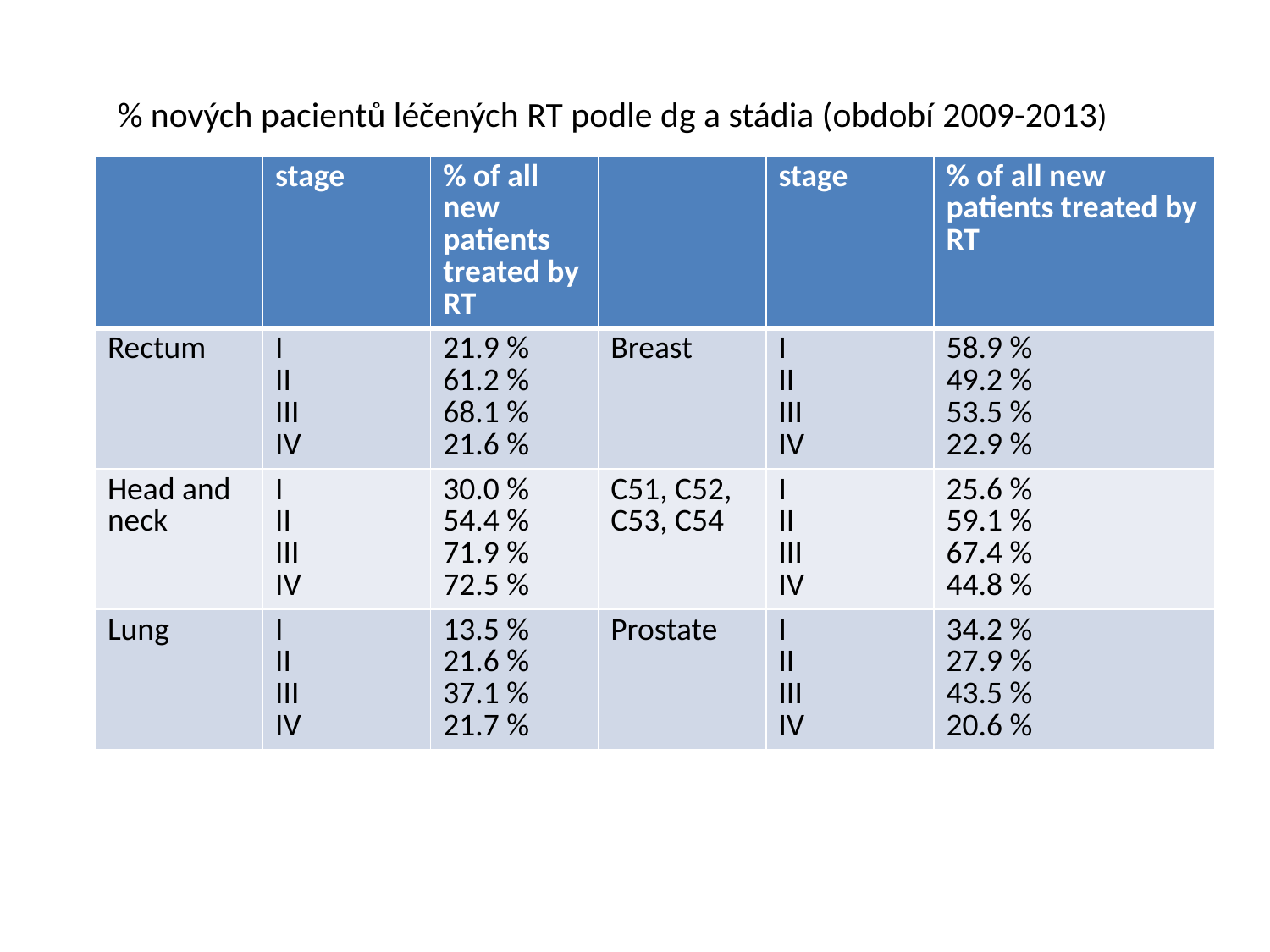

% nových pacientů léčených RT podle dg a stádia (období 2009-2013)
|  | stage | % of all new patients treated by RT |  | stage | % of all new patients treated by RT |
| --- | --- | --- | --- | --- | --- |
| Rectum | I II III IV | 21.9 % 61.2 % 68.1 % 21.6 % | Breast | I II III IV | 58.9 % 49.2 % 53.5 % 22.9 % |
| Head and neck | I II III IV | 30.0 % 54.4 % 71.9 % 72.5 % | C51, C52, C53, C54 | I II III IV | 25.6 % 59.1 % 67.4 % 44.8 % |
| Lung | I II III IV | 13.5 % 21.6 % 37.1 % 21.7 % | Prostate | I II III IV | 34.2 % 27.9 % 43.5 % 20.6 % |